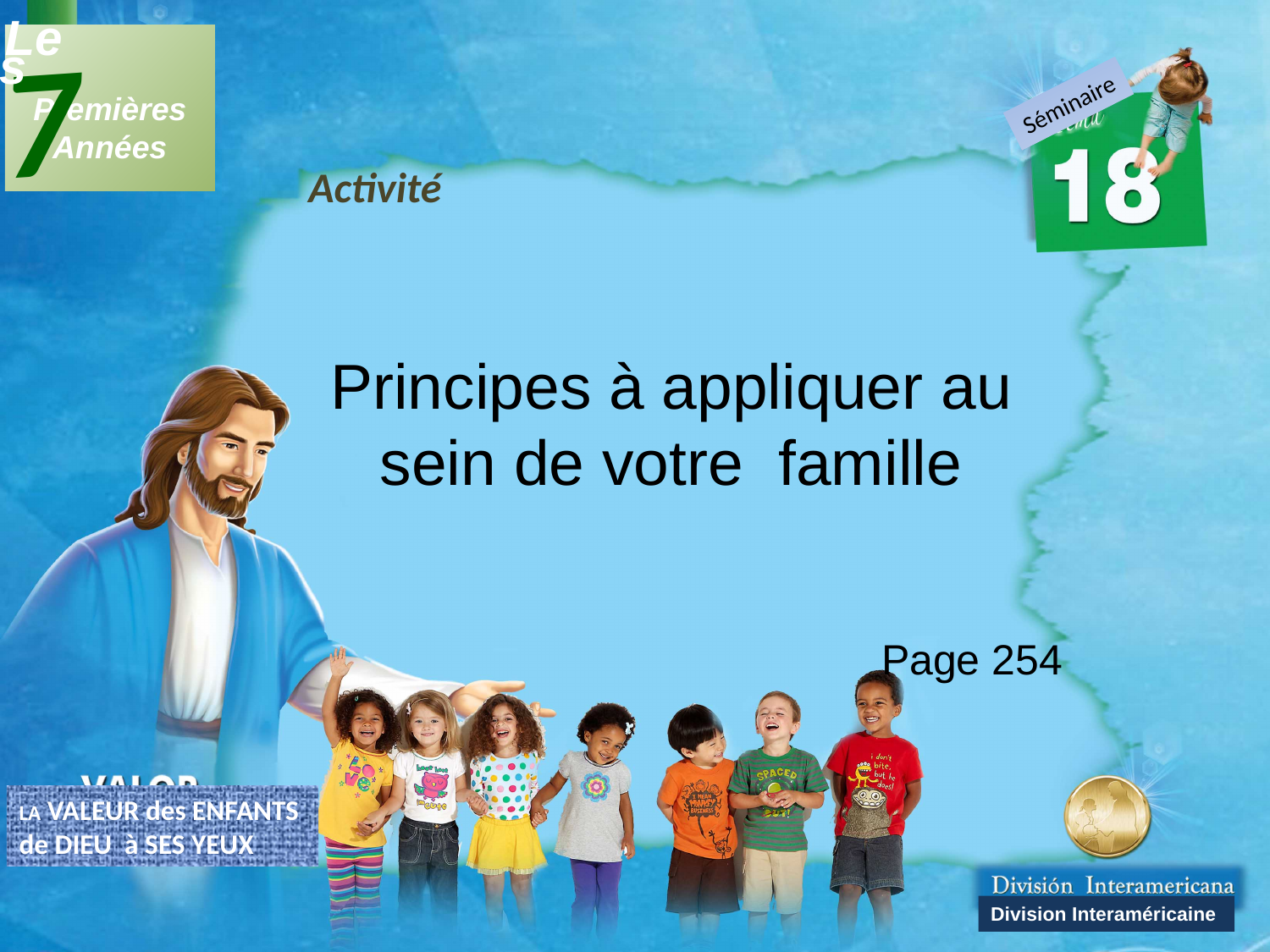

7
Les
         Premières
Années
Séminaire
Activité
Principes à appliquer au sein de votre  famille
Page 254
LA VALEUR des ENFANTS
de DIEU  à SES YEUX
Division Interaméricaine